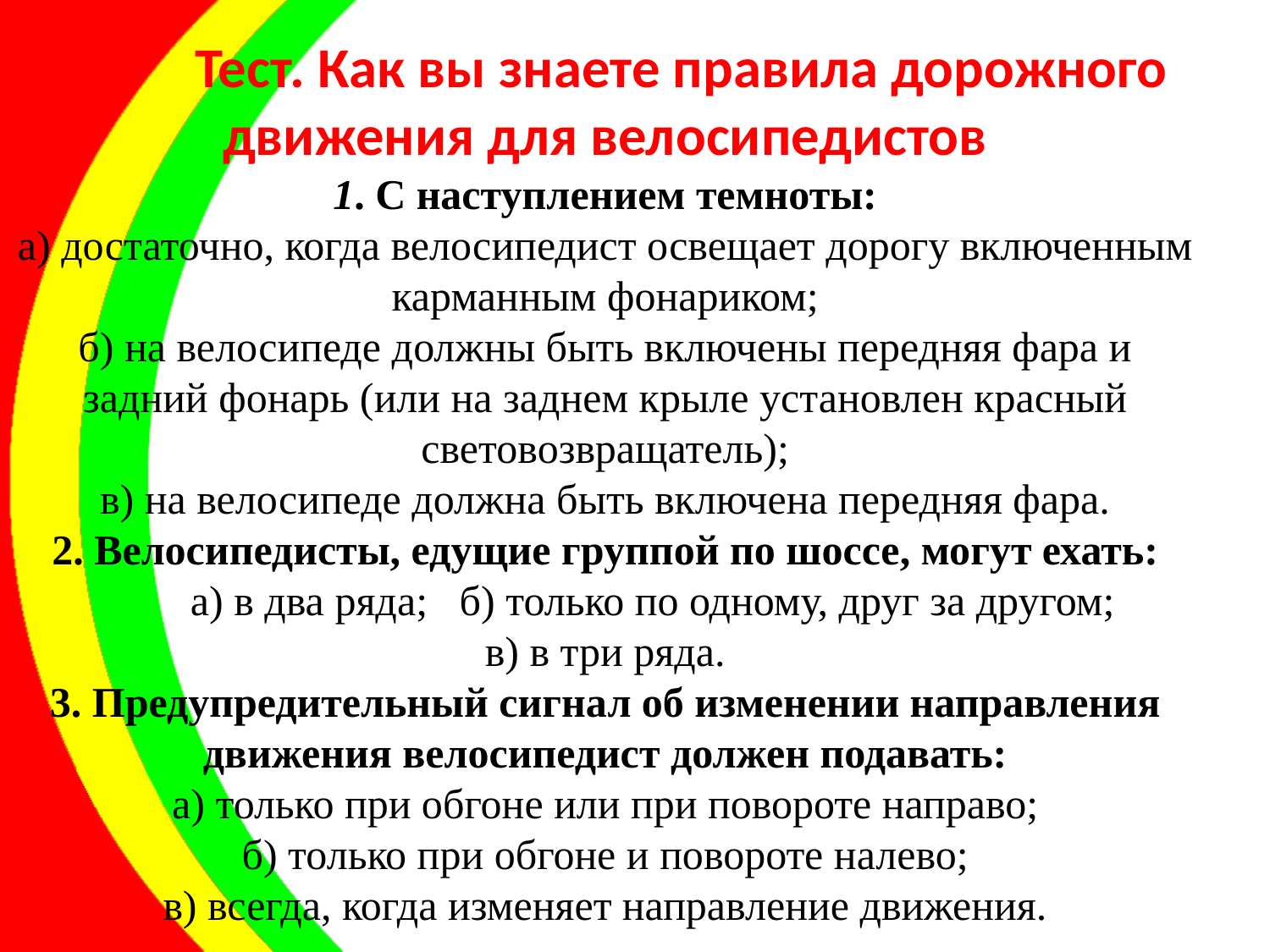

# Тест. Как вы знаете правила дорожного движения для велосипедистов 1. С наступлением темноты: а) достаточно, когда велосипедист освещает дорогу включенным карманным фонариком; б) на велосипеде должны быть включены передняя фара и задний фонарь (или на заднем крыле установлен красный световозвращатель); в) на велосипеде должна быть включена передняя фара. 2. Велосипедисты, едущие группой по шоссе, могут ехать: а) в два ряда;   б) только по одному, друг за другом; в) в три ряда. 3. Предупредительный сигнал об изменении направления движения велосипедист должен подавать: а) только при обгоне или при повороте направо; б) только при обгоне и повороте налево; в) всегда, когда изменяет направление движения.